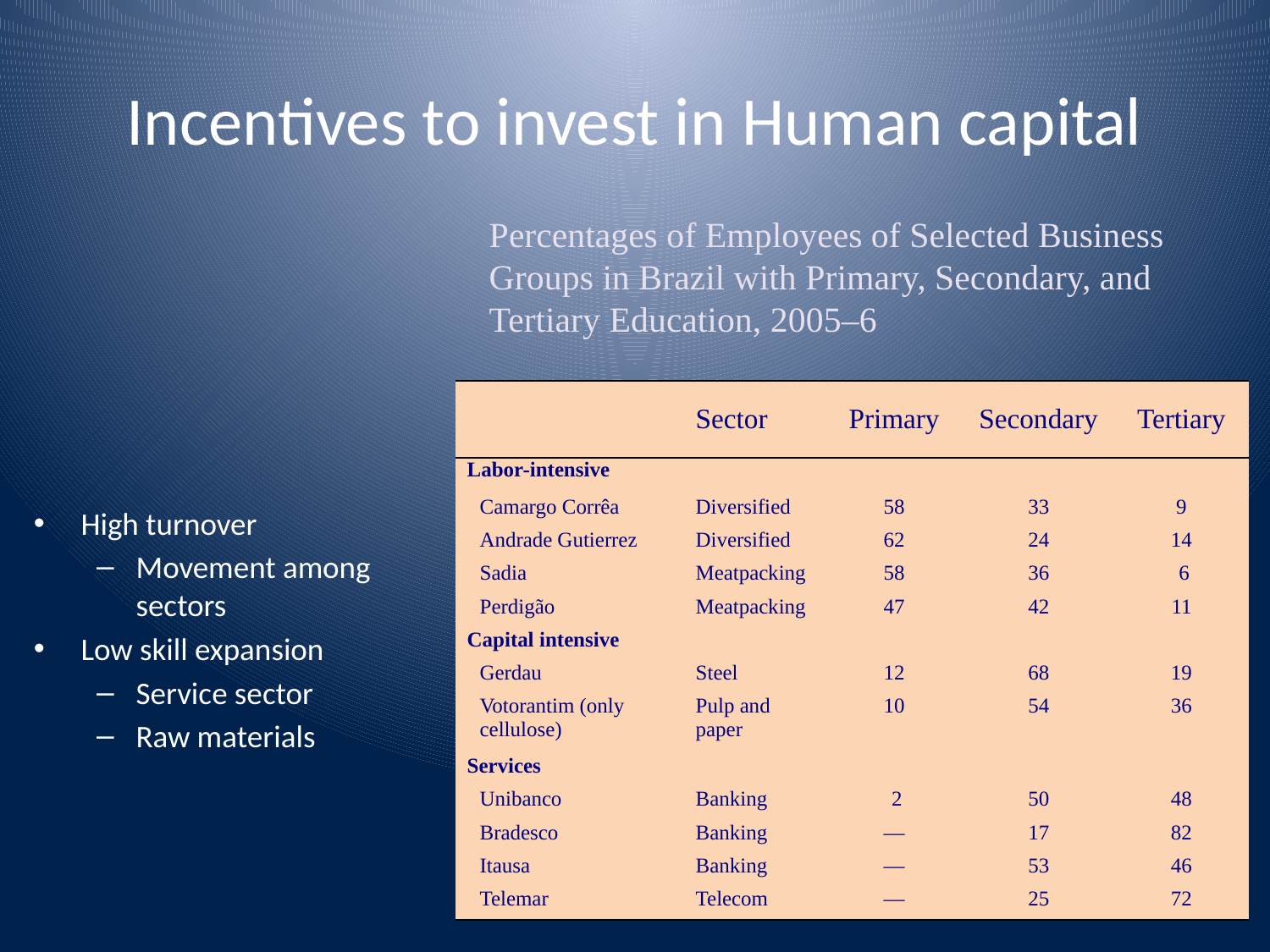

# Incentives to invest in Human capital
Percentages of Employees of Selected Business Groups in Brazil with Primary, Secondary, and Tertiary Education, 2005–6
|  | Sector | Primary | Secondary | Tertiary |
| --- | --- | --- | --- | --- |
| Labor-intensive |  |  |  |  |
| Camargo Corrêa | Diversified | 58 | 33 | 9 |
| Andrade Gutierrez | Diversified | 62 | 24 | 14 |
| Sadia | Meatpacking | 58 | 36 | 6 |
| Perdigão | Meatpacking | 47 | 42 | 11 |
| Capital intensive |  |  |  |  |
| Gerdau | Steel | 12 | 68 | 19 |
| Votorantim (only cellulose) | Pulp and paper | 10 | 54 | 36 |
| Services |  |  |  |  |
| Unibanco | Banking | 2 | 50 | 48 |
| Bradesco | Banking | — | 17 | 82 |
| Itausa | Banking | — | 53 | 46 |
| Telemar | Telecom | — | 25 | 72 |
High turnover
Movement among sectors
Low skill expansion
Service sector
Raw materials